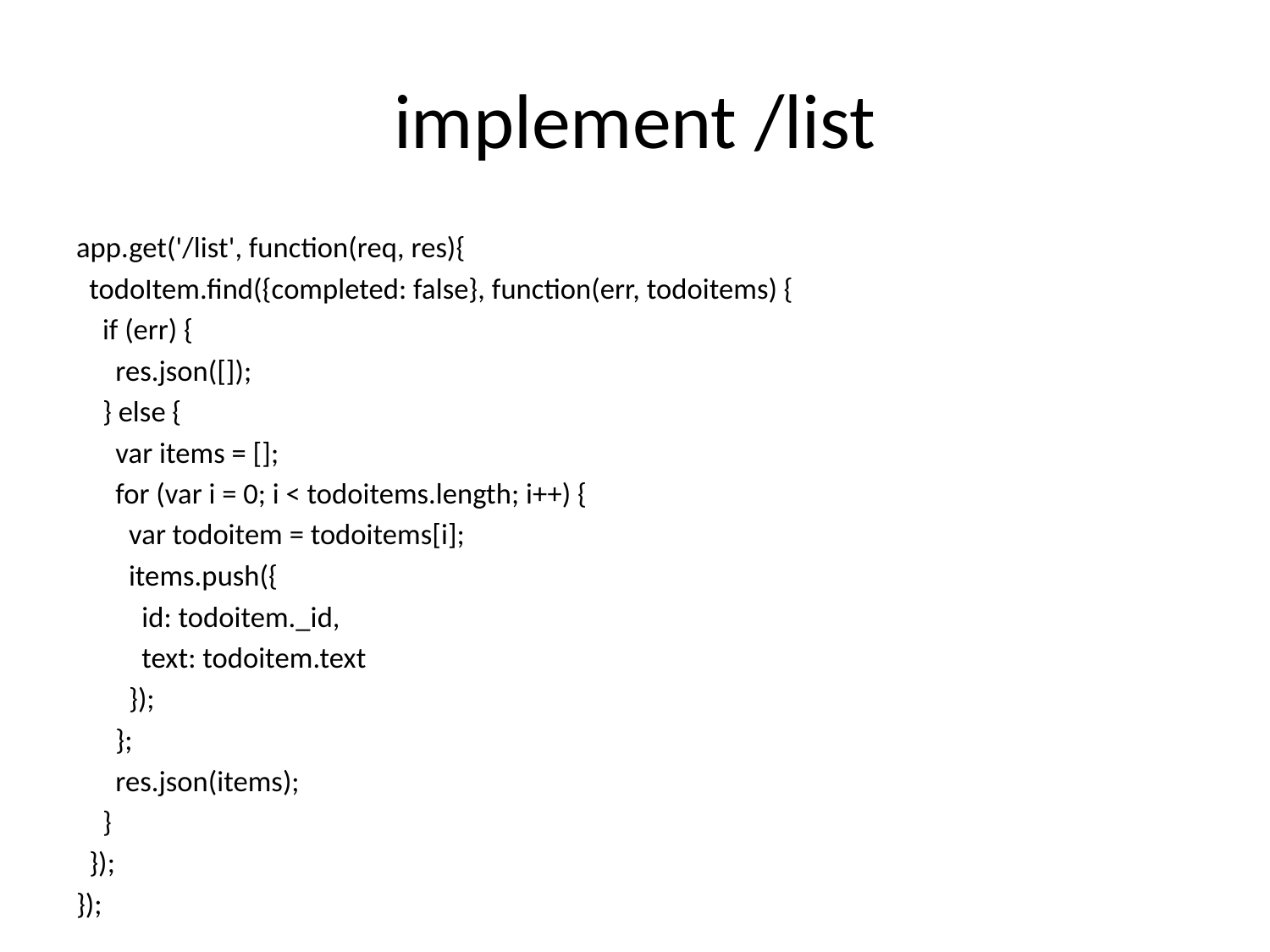

# implement /list
app.get('/list', function(req, res){
  todoItem.find({completed: false}, function(err, todoitems) {
    if (err) {
      res.json([]);
    } else {
      var items = [];
      for (var i = 0; i < todoitems.length; i++) {
        var todoitem = todoitems[i];
        items.push({
          id: todoitem._id,
          text: todoitem.text
        });
      };
      res.json(items);
    }
  });
});